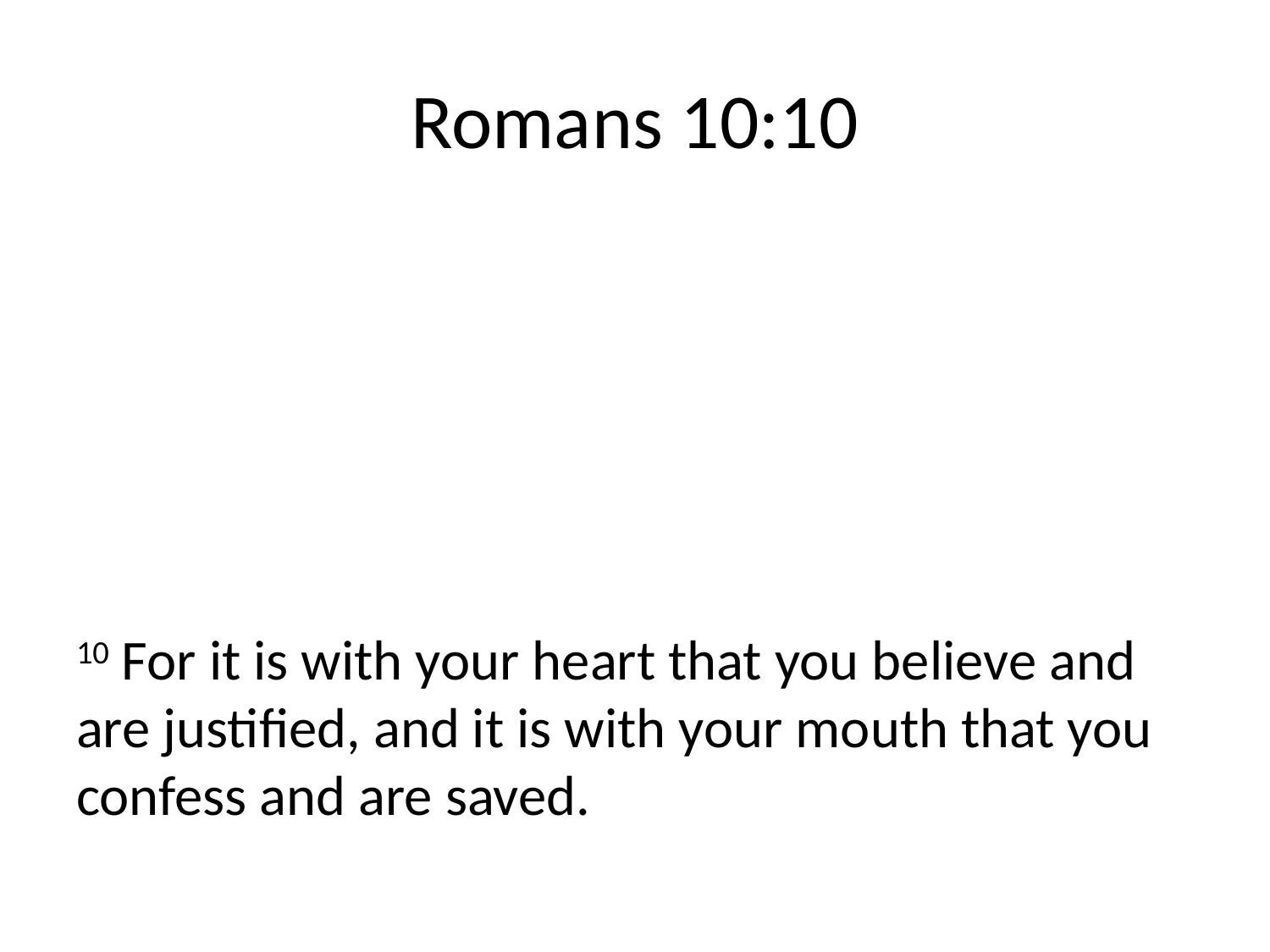

# Romans 10:10

10 For it is with your heart that you believe and are justified, and it is with your mouth that you confess and are saved.